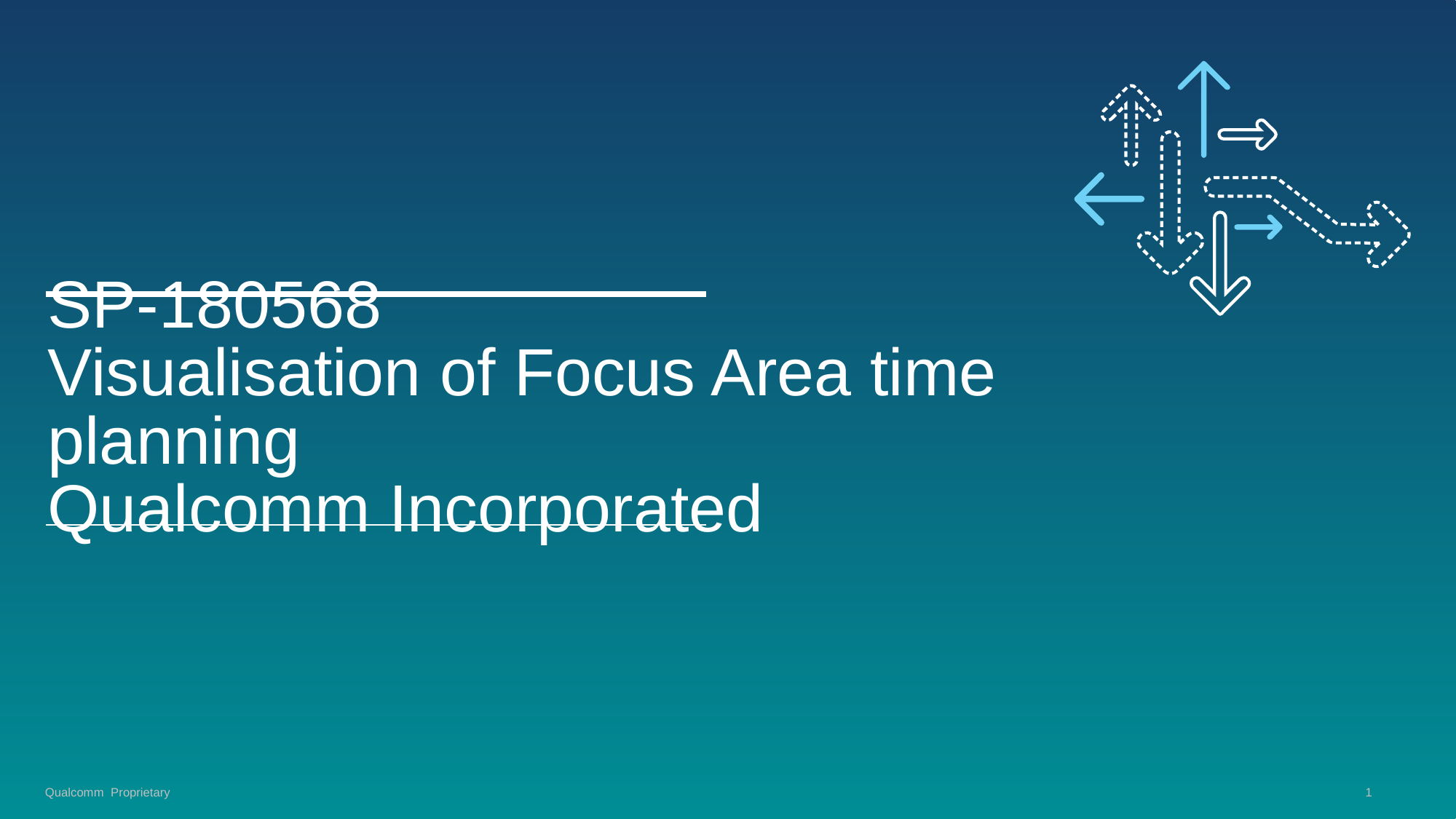

# SP-180568 Visualisation of Focus Area time planning Qualcomm Incorporated